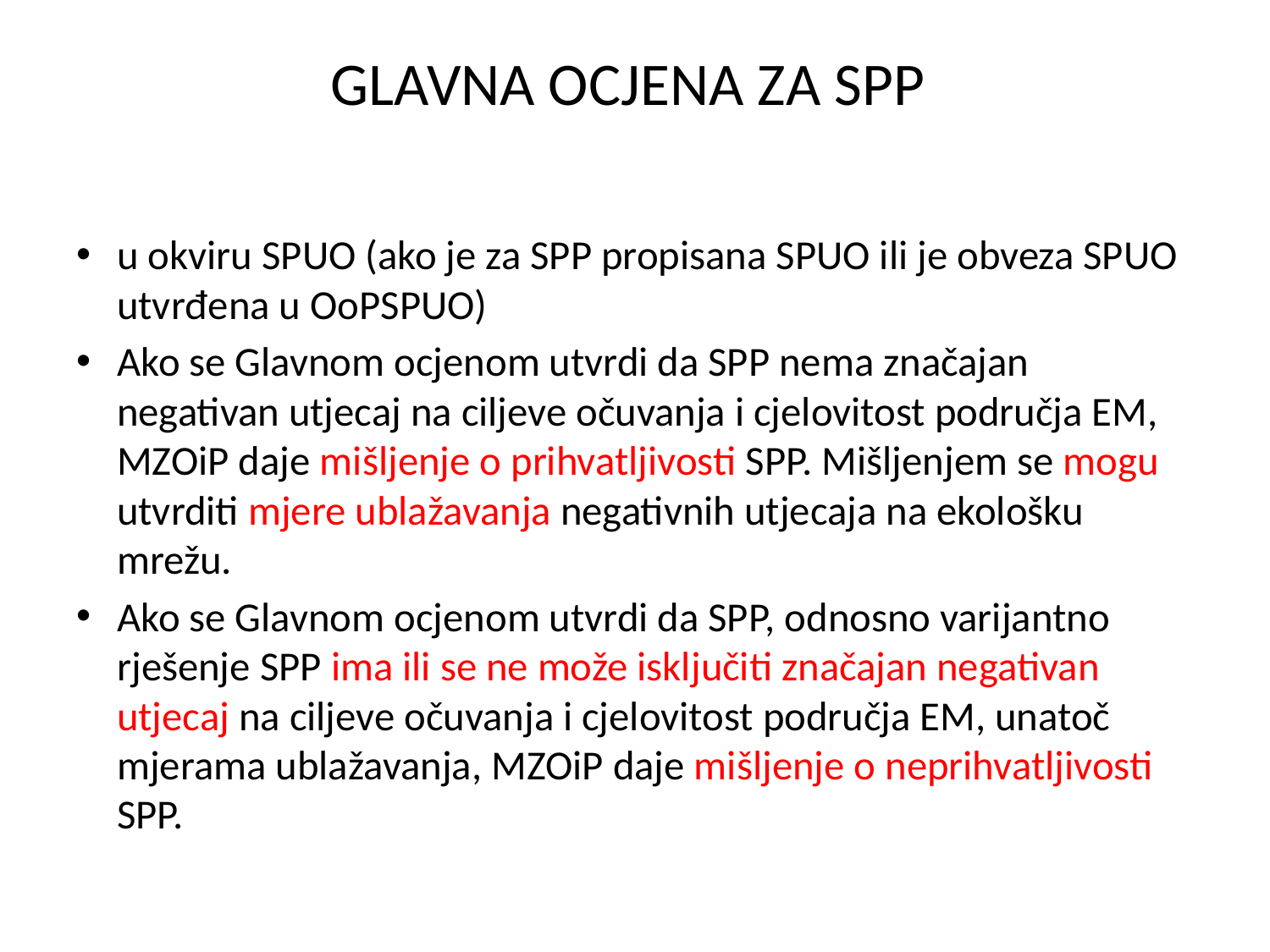

# GLAVNA OCJENA ZA SPP
u okviru SPUO (ako je za SPP propisana SPUO ili je obveza SPUO utvrđena u OoPSPUO)
Ako se Glavnom ocjenom utvrdi da SPP nema značajan negativan utjecaj na ciljeve očuvanja i cjelovitost područja EM, MZOiP daje mišljenje o prihvatljivosti SPP. Mišljenjem se mogu utvrditi mjere ublažavanja negativnih utjecaja na ekološku mrežu.
Ako se Glavnom ocjenom utvrdi da SPP, odnosno varijantno rješenje SPP ima ili se ne može isključiti značajan negativan utjecaj na ciljeve očuvanja i cjelovitost područja EM, unatoč mjerama ublažavanja, MZOiP daje mišljenje o neprihvatljivosti SPP.